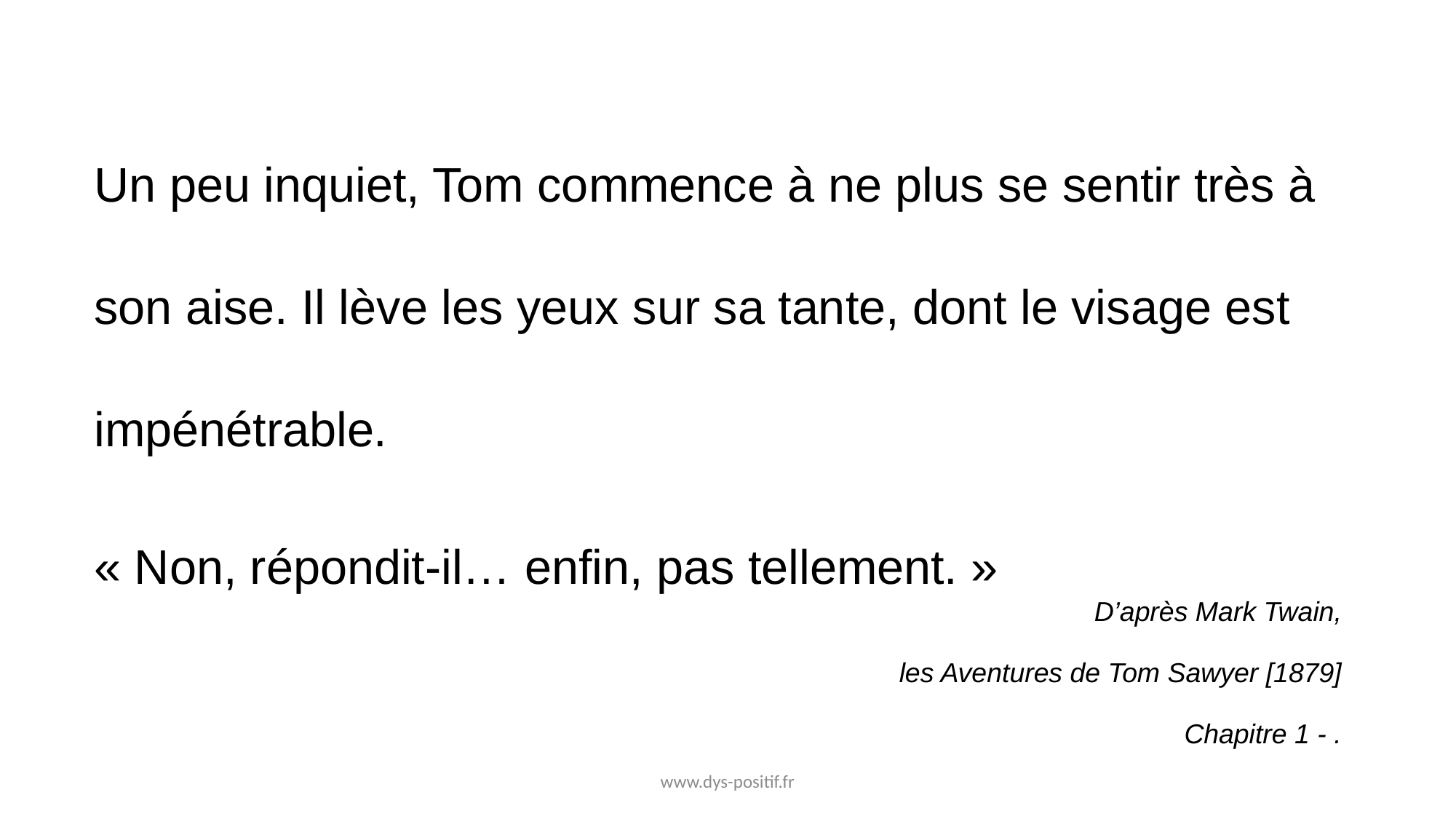

Un peu inquiet, Tom commence à ne plus se sentir très à son aise. Il lève les yeux sur sa tante, dont le visage est impénétrable.
« Non, répondit-il… enfin, pas tellement. »
D’après Mark Twain,
 les Aventures de Tom Sawyer [1879]
Chapitre 1 - .
www.dys-positif.fr